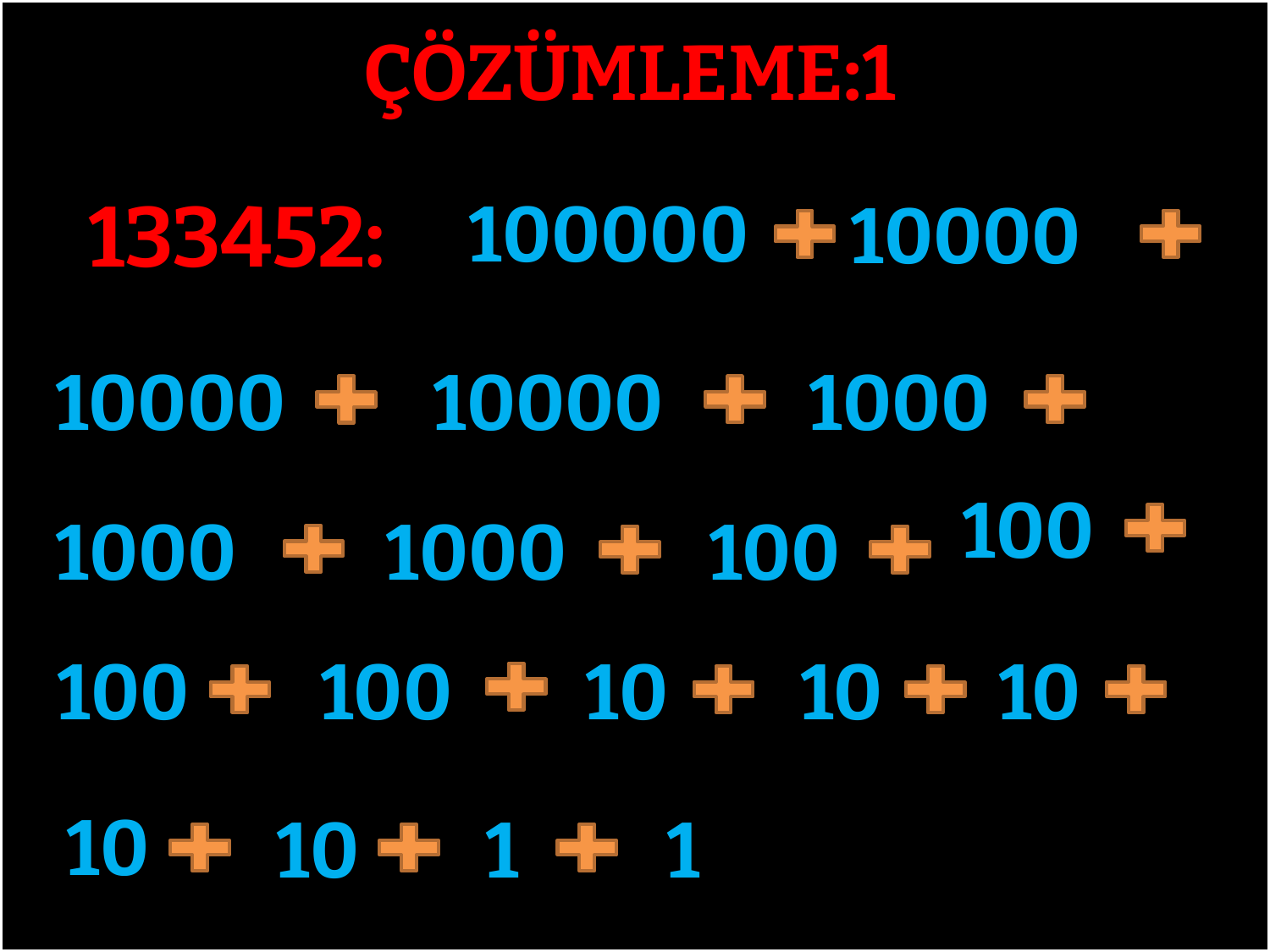

ÇÖZÜMLEME:1
#
133452:
100000
10000

10000
10000
1000

100
1000
1000
100

10
10
100
100
10

10
1
1
10